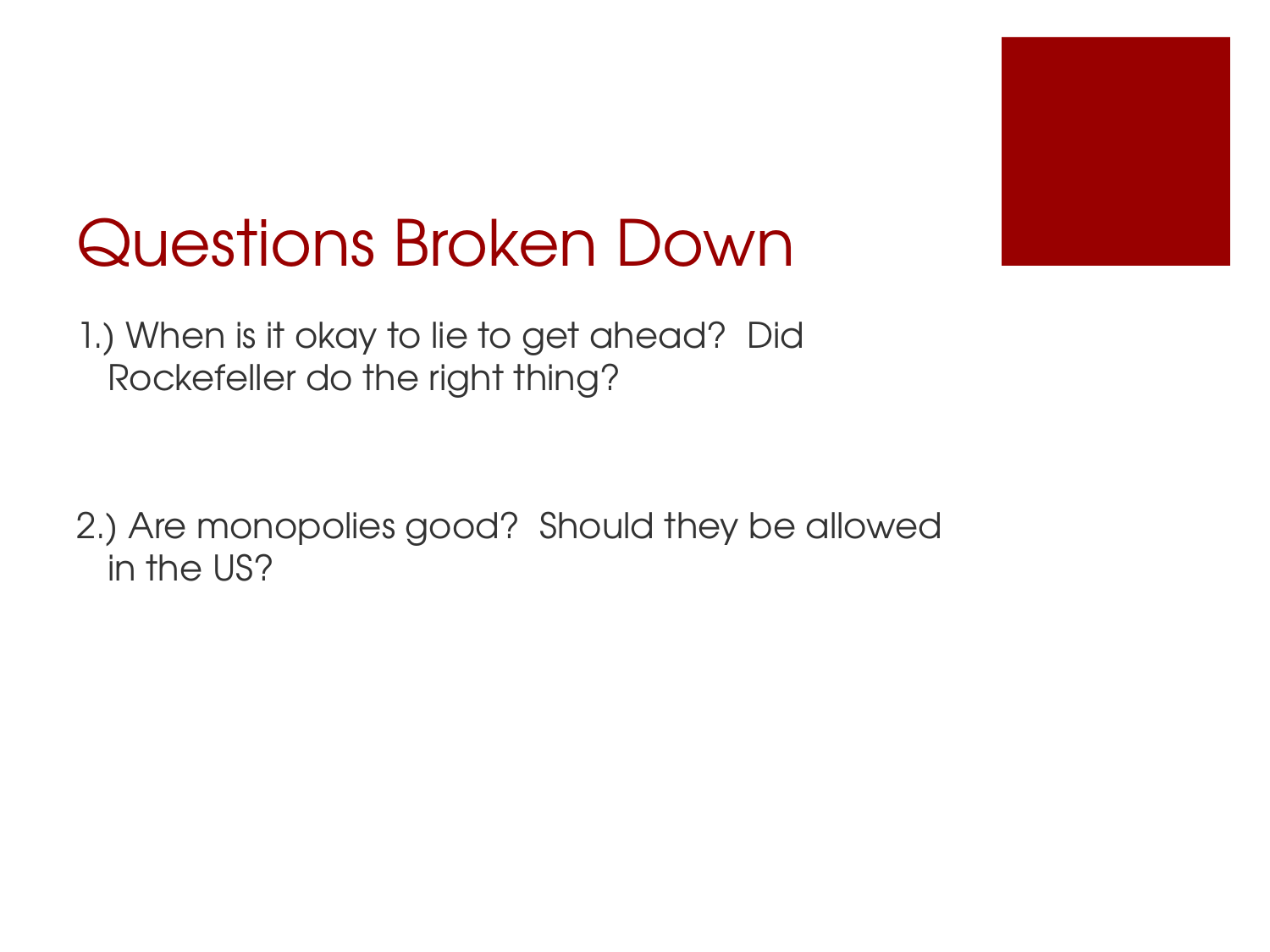

# Questions Broken Down
1.) When is it okay to lie to get ahead?  Did Rockefeller do the right thing?

2.) Are monopolies good?  Should they be allowed in the US?